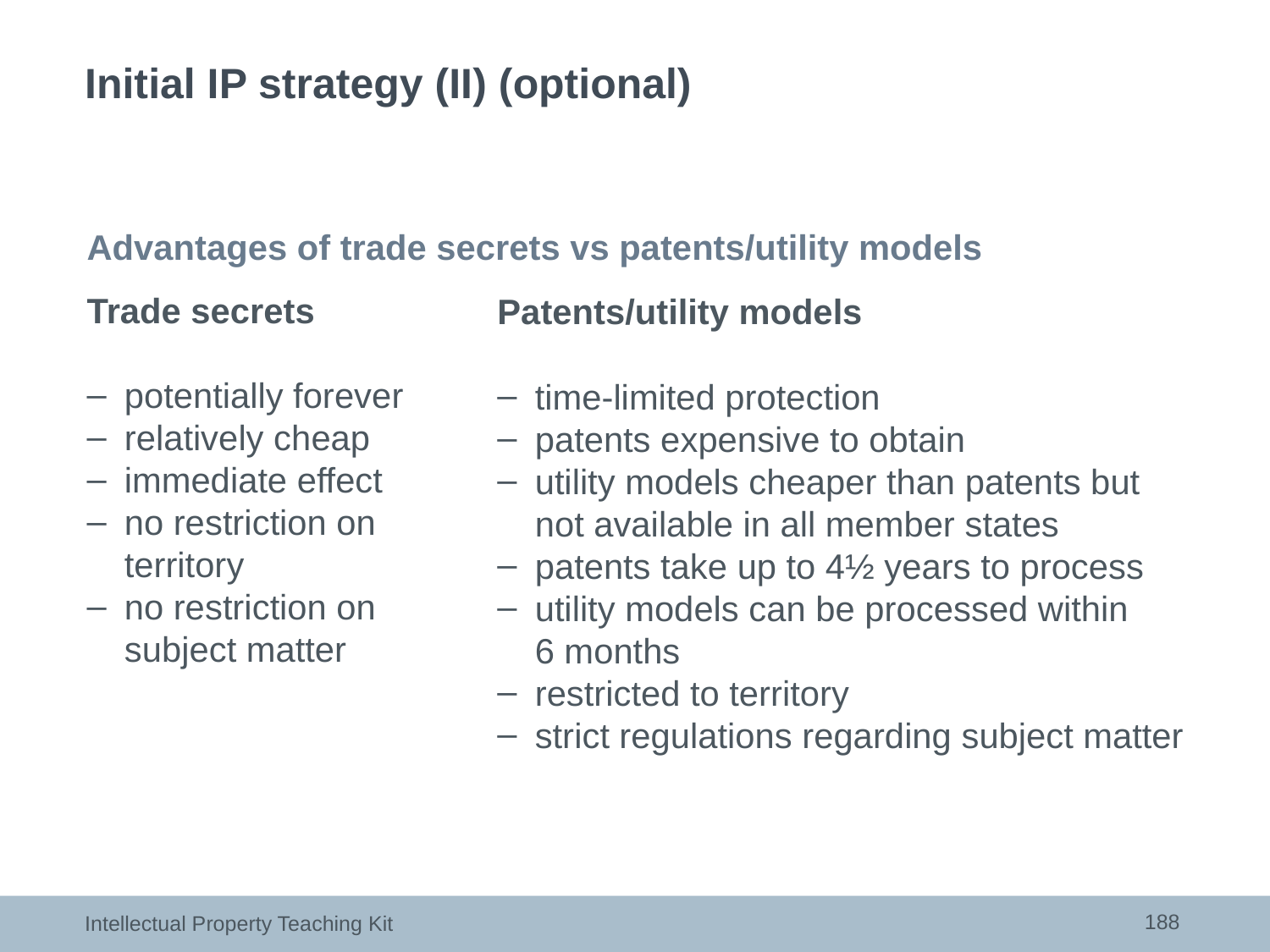

# Initial IP strategy (II) (optional)
Advantages of trade secrets vs patents/utility models
Trade secrets
potentially forever
relatively cheap
immediate effect
no restriction on territory
no restriction on subject matter

Patents/utility models
time-limited protection
patents expensive to obtain
utility models cheaper than patents but not available in all member states
patents take up to 4½ years to process
utility models can be processed within
6 months
restricted to territory
strict regulations regarding subject matter

188
Intellectual Property Teaching Kit